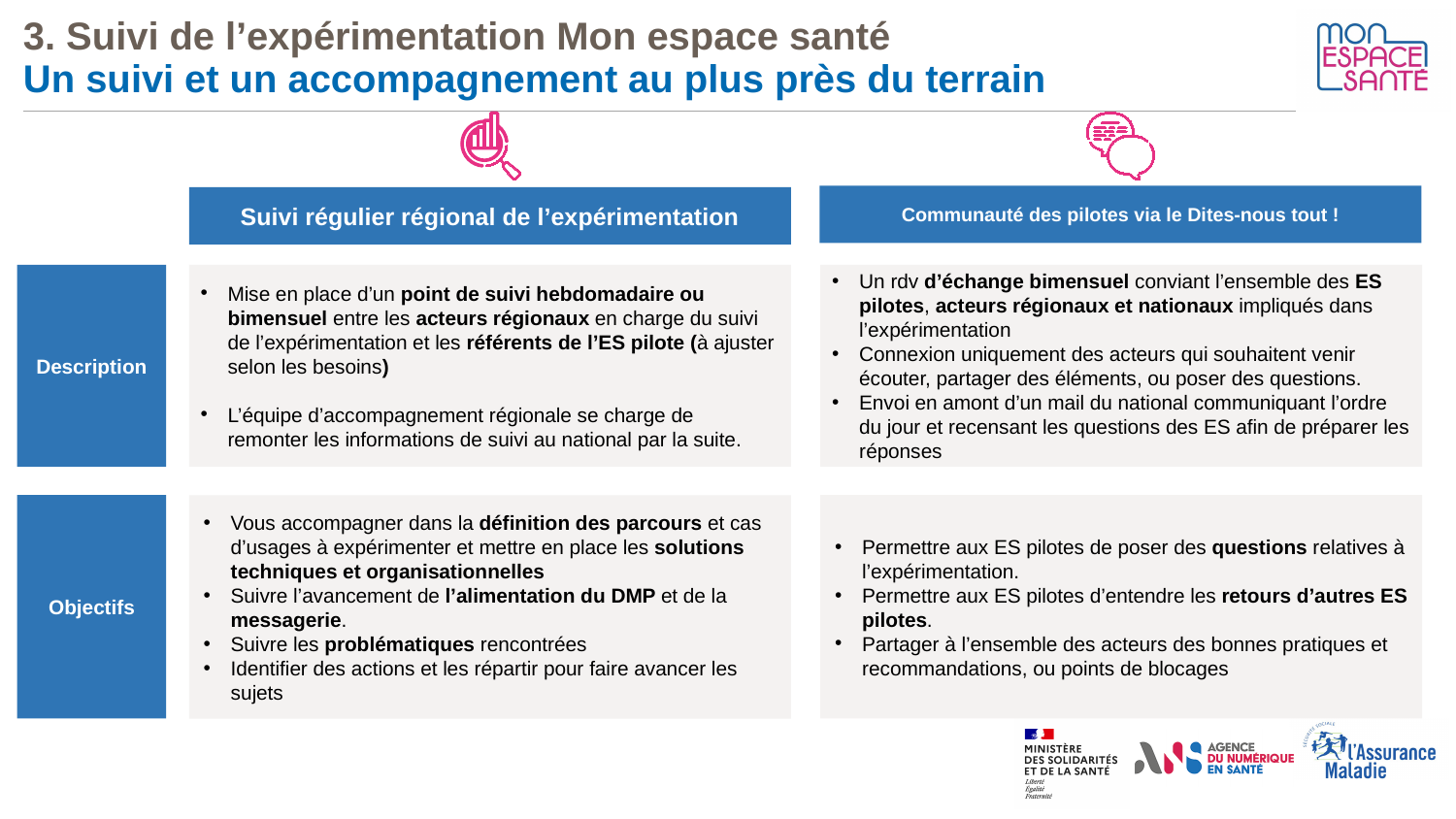

# 3. Suivi de l’expérimentation Mon espace santé Un suivi et un accompagnement au plus près du terrain

Communauté des pilotes via le Dites-nous tout !
Suivi régulier régional de l’expérimentation
Description
Mise en place d’un point de suivi hebdomadaire ou bimensuel entre les acteurs régionaux en charge du suivi de l’expérimentation et les référents de l’ES pilote (à ajuster selon les besoins)

L’équipe d’accompagnement régionale se charge de remonter les informations de suivi au national par la suite.
Un rdv d’échange bimensuel conviant l’ensemble des ES pilotes, acteurs régionaux et nationaux impliqués dans l’expérimentation
Connexion uniquement des acteurs qui souhaitent venir écouter, partager des éléments, ou poser des questions.
Envoi en amont d’un mail du national communiquant l’ordre du jour et recensant les questions des ES afin de préparer les réponses
Objectifs
Permettre aux ES pilotes de poser des questions relatives à l’expérimentation.
Permettre aux ES pilotes d’entendre les retours d’autres ES pilotes.
Partager à l’ensemble des acteurs des bonnes pratiques et recommandations, ou points de blocages
Vous accompagner dans la définition des parcours et cas d’usages à expérimenter et mettre en place les solutions techniques et organisationnelles
Suivre l’avancement de l’alimentation du DMP et de la messagerie.
Suivre les problématiques rencontrées
Identifier des actions et les répartir pour faire avancer les sujets